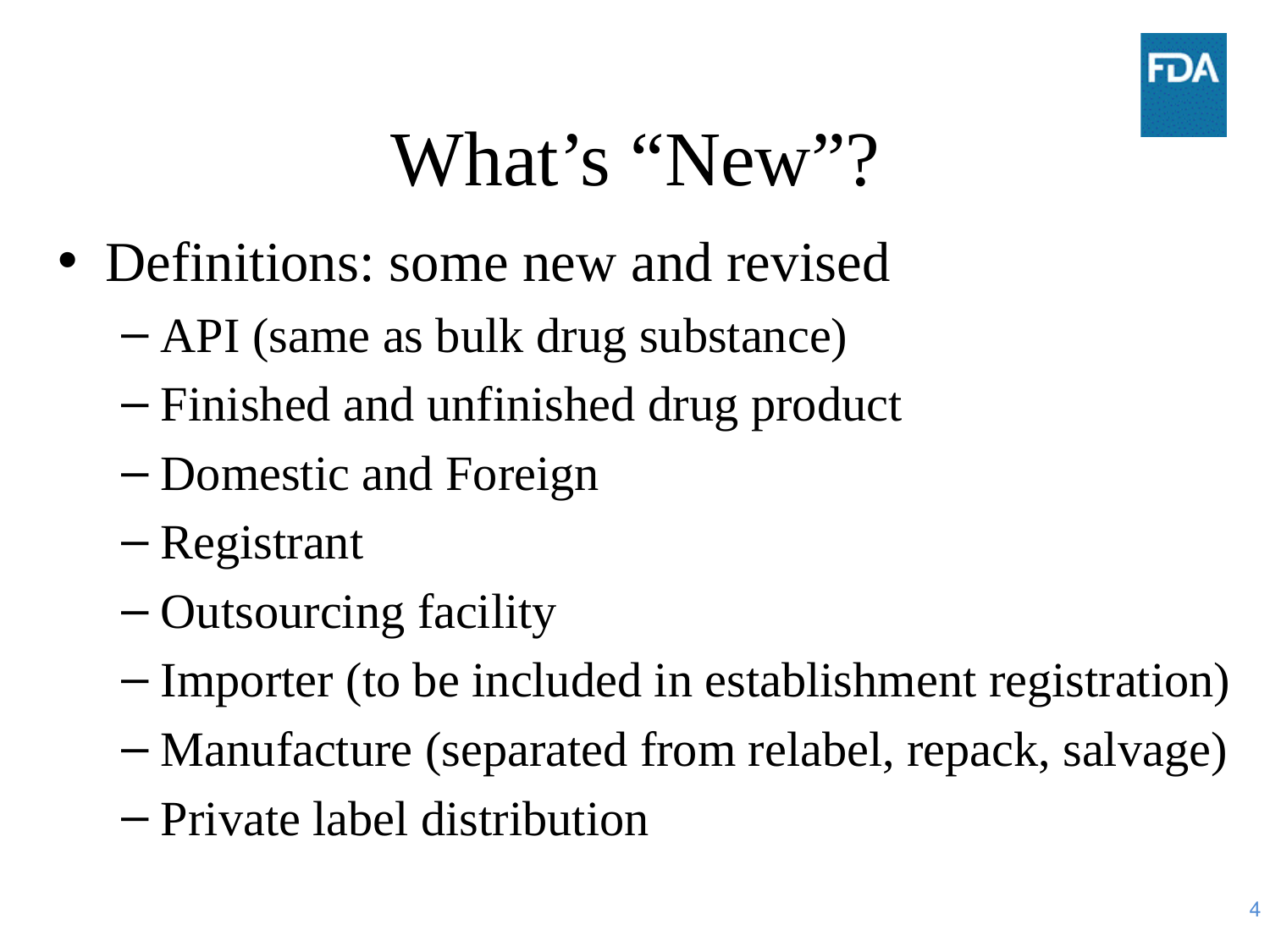

# What’s “New”?
Definitions: some new and revised
API (same as bulk drug substance)
Finished and unfinished drug product
Domestic and Foreign
Registrant
Outsourcing facility
Importer (to be included in establishment registration)
Manufacture (separated from relabel, repack, salvage)
Private label distribution